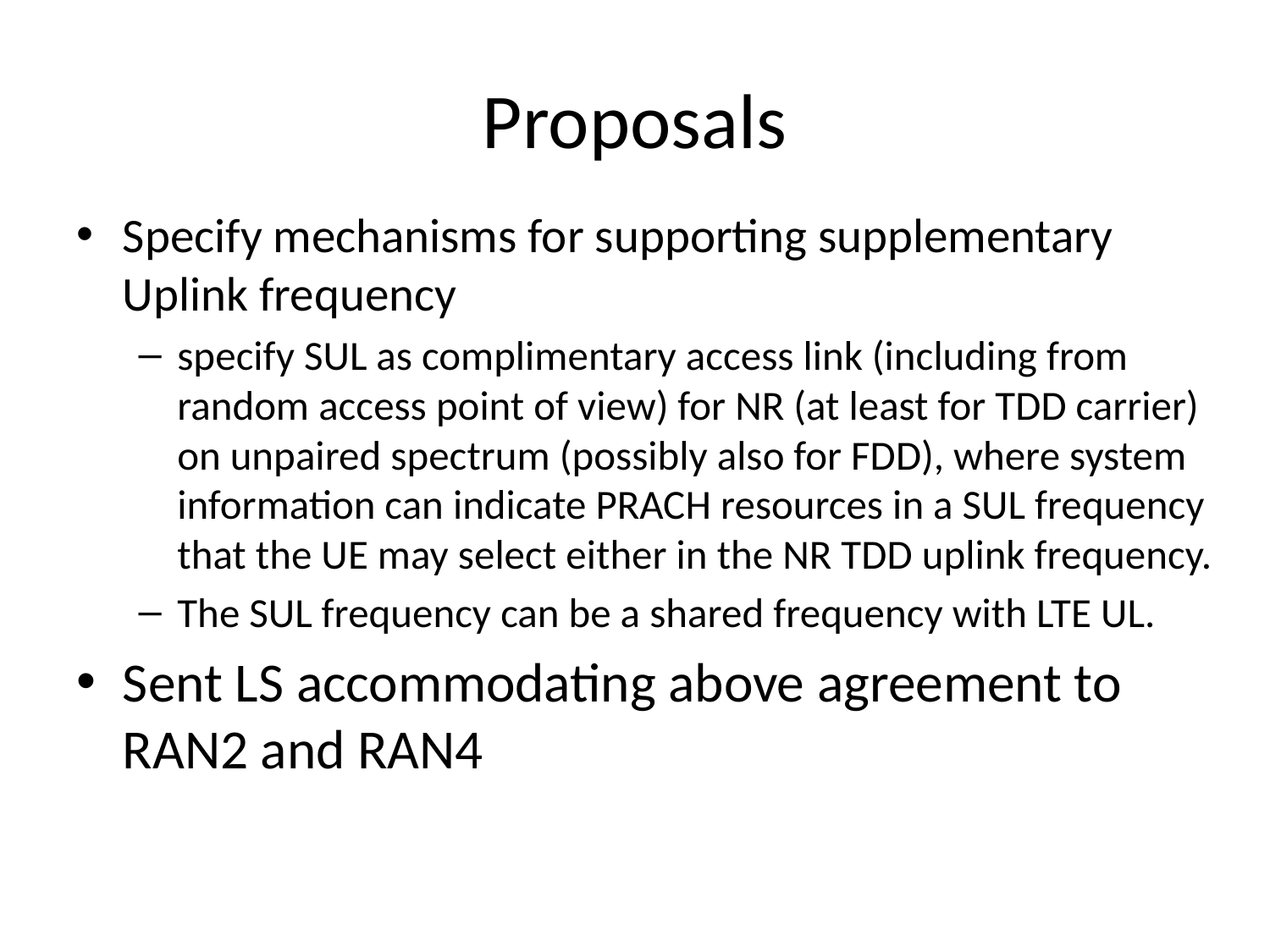

# Proposals
Specify mechanisms for supporting supplementary Uplink frequency
specify SUL as complimentary access link (including from random access point of view) for NR (at least for TDD carrier) on unpaired spectrum (possibly also for FDD), where system information can indicate PRACH resources in a SUL frequency that the UE may select either in the NR TDD uplink frequency.
The SUL frequency can be a shared frequency with LTE UL.
Sent LS accommodating above agreement to RAN2 and RAN4